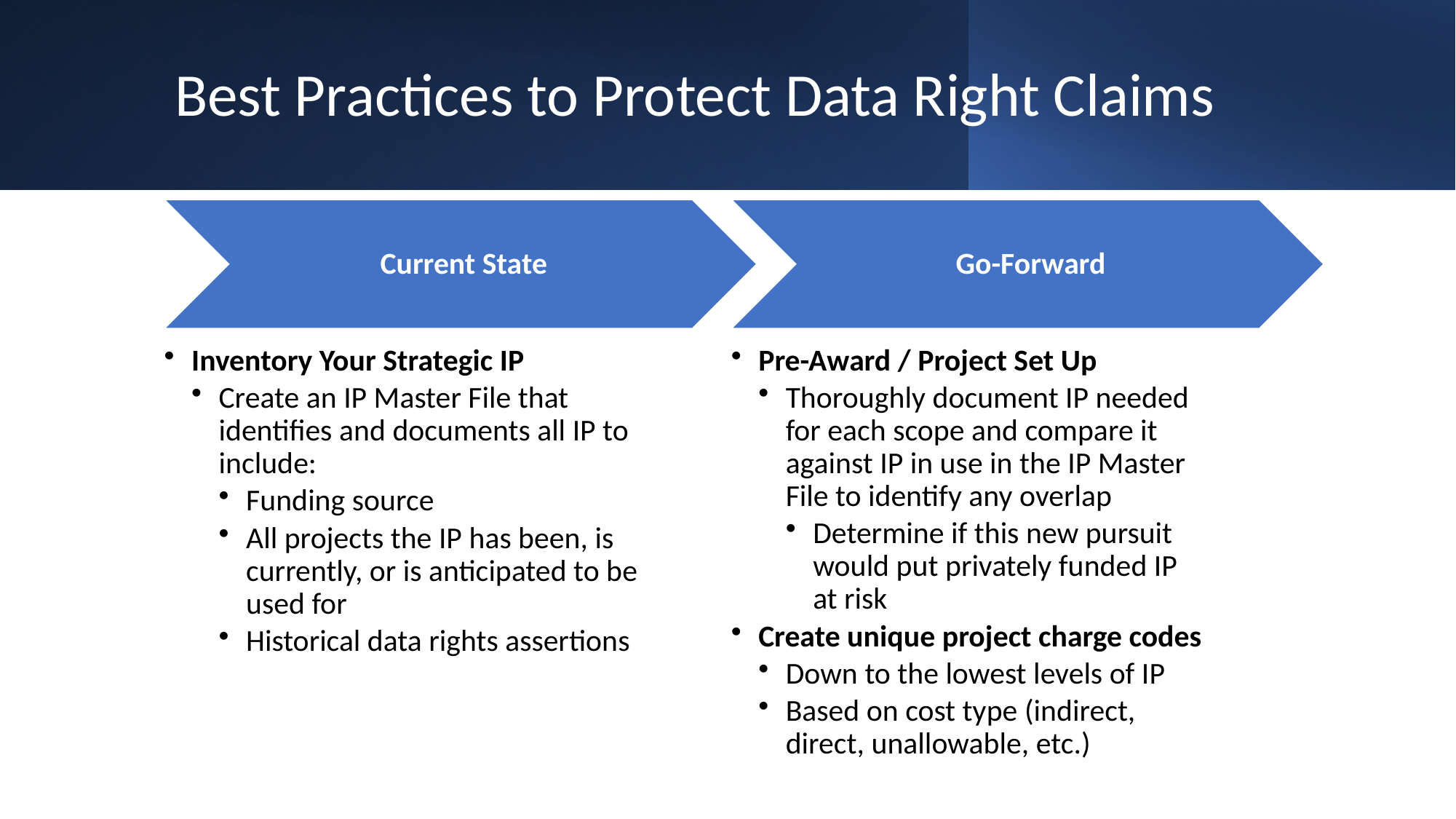

# Best Practices to Protect Data Right Claims
Current State
Inventory Your Strategic IP
Create an IP Master File that identifies and documents all IP to include:
Funding source
All projects the IP has been, is currently, or is anticipated to be used for
Historical data rights assertions
Go-Forward
Pre-Award / Project Set Up
Thoroughly document IP needed for each scope and compare it against IP in use in the IP Master File to identify any overlap
Determine if this new pursuit would put privately funded IP at risk
Create unique project charge codes
Down to the lowest levels of IP
Based on cost type (indirect, direct, unallowable, etc.)